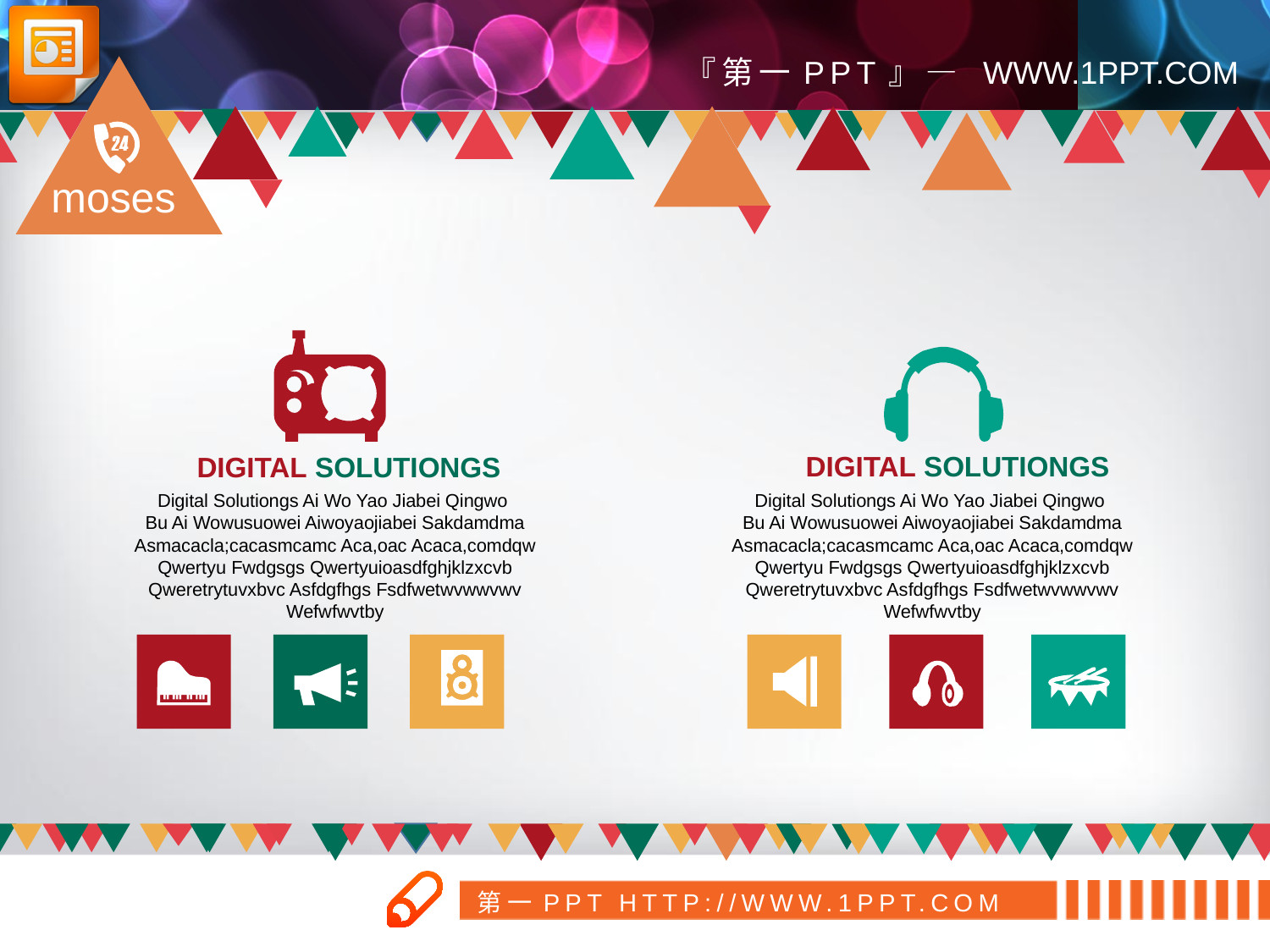

moses

DIGITAL SOLUTIONGS
DIGITAL SOLUTIONGS
Digital Solutiongs Ai Wo Yao Jiabei Qingwo
Bu Ai Wowusuowei Aiwoyaojiabei Sakdamdma
Asmacacla;cacasmcamc Aca,oac Acaca,comdqw
Qwertyu Fwdgsgs Qwertyuioasdfghjklzxcvb
Qweretrytuvxbvc Asfdgfhgs Fsdfwetwvwwvwv
Wefwfwvtby
Digital Solutiongs Ai Wo Yao Jiabei Qingwo
Bu Ai Wowusuowei Aiwoyaojiabei Sakdamdma
Asmacacla;cacasmcamc Aca,oac Acaca,comdqw
Qwertyu Fwdgsgs Qwertyuioasdfghjklzxcvb
Qweretrytuvxbvc Asfdgfhgs Fsdfwetwvwwvwv
Wefwfwvtby